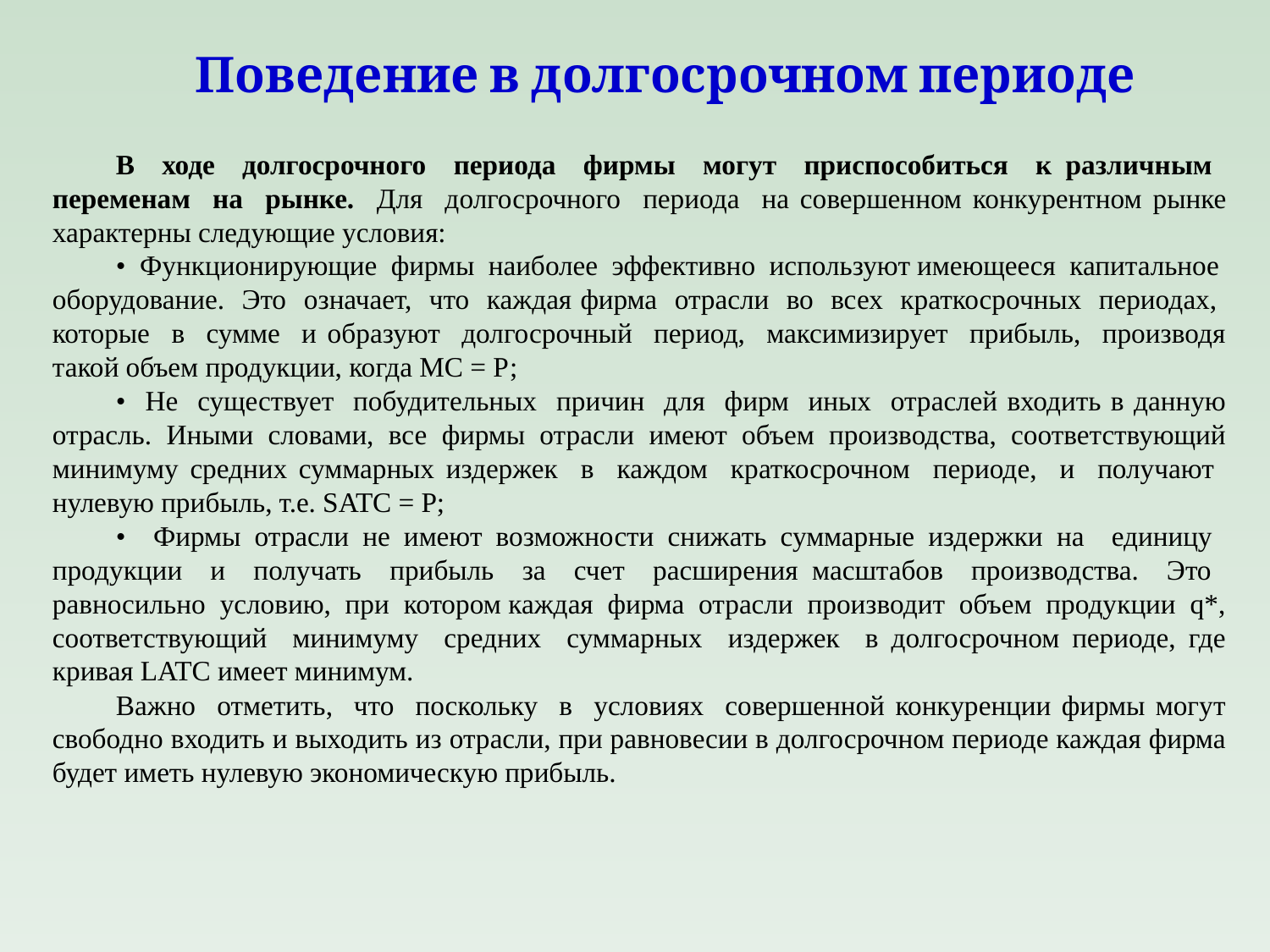

Поведение в долгосрочном периоде
В  ходе  долгосрочного  периода  фирмы  могут  приспособиться  к различным  переменам  на  рынке.  Для  долгосрочного  периода  на совершенном конкурентном рынке характерны следующие условия:
•  Функционирующие  фирмы  наиболее  эффективно  используют имеющееся  капитальное  оборудование.  Это  означает,  что  каждая фирма  отрасли  во  всех  краткосрочных  периодах,  которые  в  сумме  и образуют  долгосрочный  период,  максимизирует  прибыль,  производя такой объем продукции, когда МС = Р;
•  Не  существует  побудительных  причин  для  фирм  иных  отраслей входить в данную отрасль. Иными словами, все фирмы отрасли имеют объем производства, соответствующий минимуму средних суммарных издержек  в  каждом  краткосрочном  периоде,  и  получают  нулевую прибыль, т.е. SATC = P;
•  Фирмы отрасли не имеют возможности снижать суммарные издержки на  единицу  продукции  и  получать  прибыль  за  счет  расширения масштабов  производства.  Это  равносильно  условию,  при  котором каждая  фирма  отрасли  производит  объем  продукции  q*, соответствующий  минимуму  средних  суммарных  издержек  в долгосрочном периоде, где кривая LATC имеет минимум.
Важно  отметить,  что  поскольку  в  условиях  совершенной конкуренции фирмы могут свободно входить и выходить из отрасли, при равновесии в долгосрочном периоде каждая фирма будет иметь нулевую экономическую прибыль.